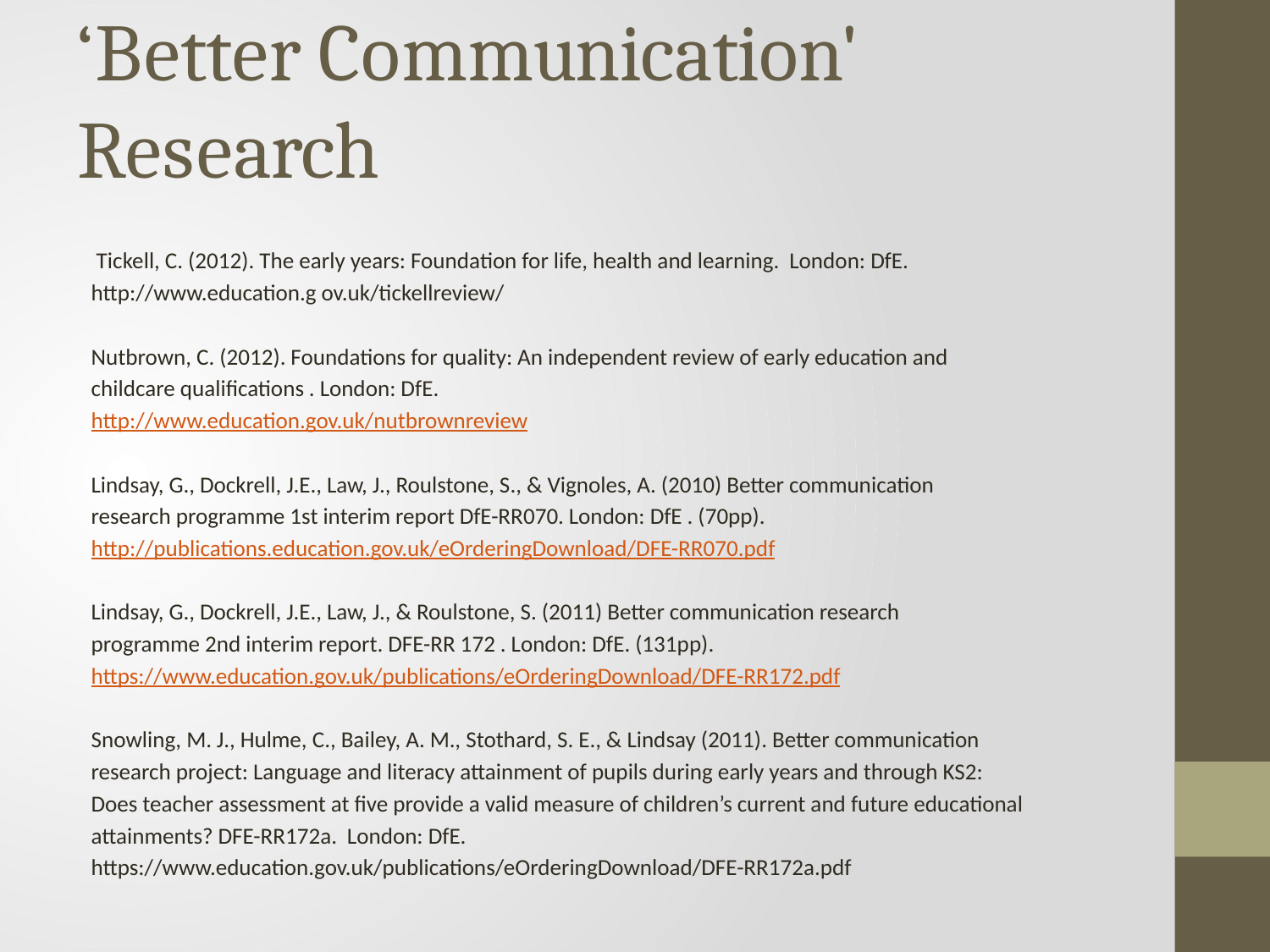

# ‘Better Communication' Research
 Tickell, C. (2012). The early years: Foundation for life, health and learning.  London: DfE.
http://www.education.g ov.uk/tickellreview/

Nutbrown, C. (2012). Foundations for quality: An independent review of early education and
childcare qualifications . London: DfE.
http://www.education.gov.uk/nutbrownreview

Lindsay, G., Dockrell, J.E., Law, J., Roulstone, S., & Vignoles, A. (2010) Better communication
research programme 1st interim report DfE-RR070. London: DfE . (70pp).
http://publications.education.gov.uk/eOrderingDownload/DFE-RR070.pdf

Lindsay, G., Dockrell, J.E., Law, J., & Roulstone, S. (2011) Better communication research
programme 2nd interim report. DFE-RR 172 . London: DfE. (131pp).
https://www.education.gov.uk/publications/eOrderingDownload/DFE-RR172.pdf

Snowling, M. J., Hulme, C., Bailey, A. M., Stothard, S. E., & Lindsay (2011). Better communication
research project: Language and literacy attainment of pupils during early years and through KS2:
Does teacher assessment at five provide a valid measure of children’s current and future educational
attainments? DFE-RR172a.  London: DfE.
https://www.education.gov.uk/publications/eOrderingDownload/DFE-RR172a.pdf